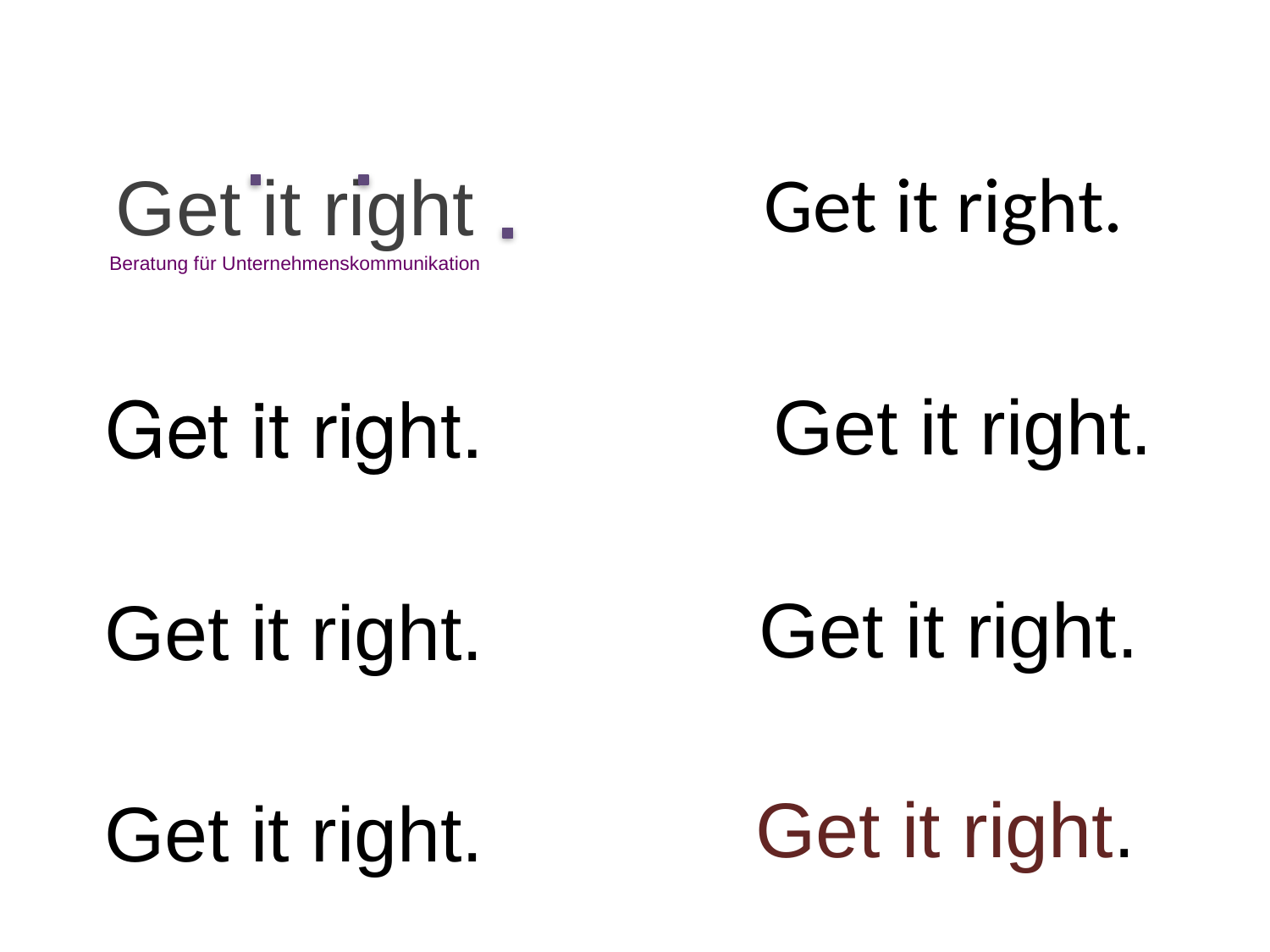

Get it right.
# Get it right Beratung für Unternehmenskommunikation

Get it right.
Get it right.
Get it right.
Get it right.
Get it right.
Get it right.